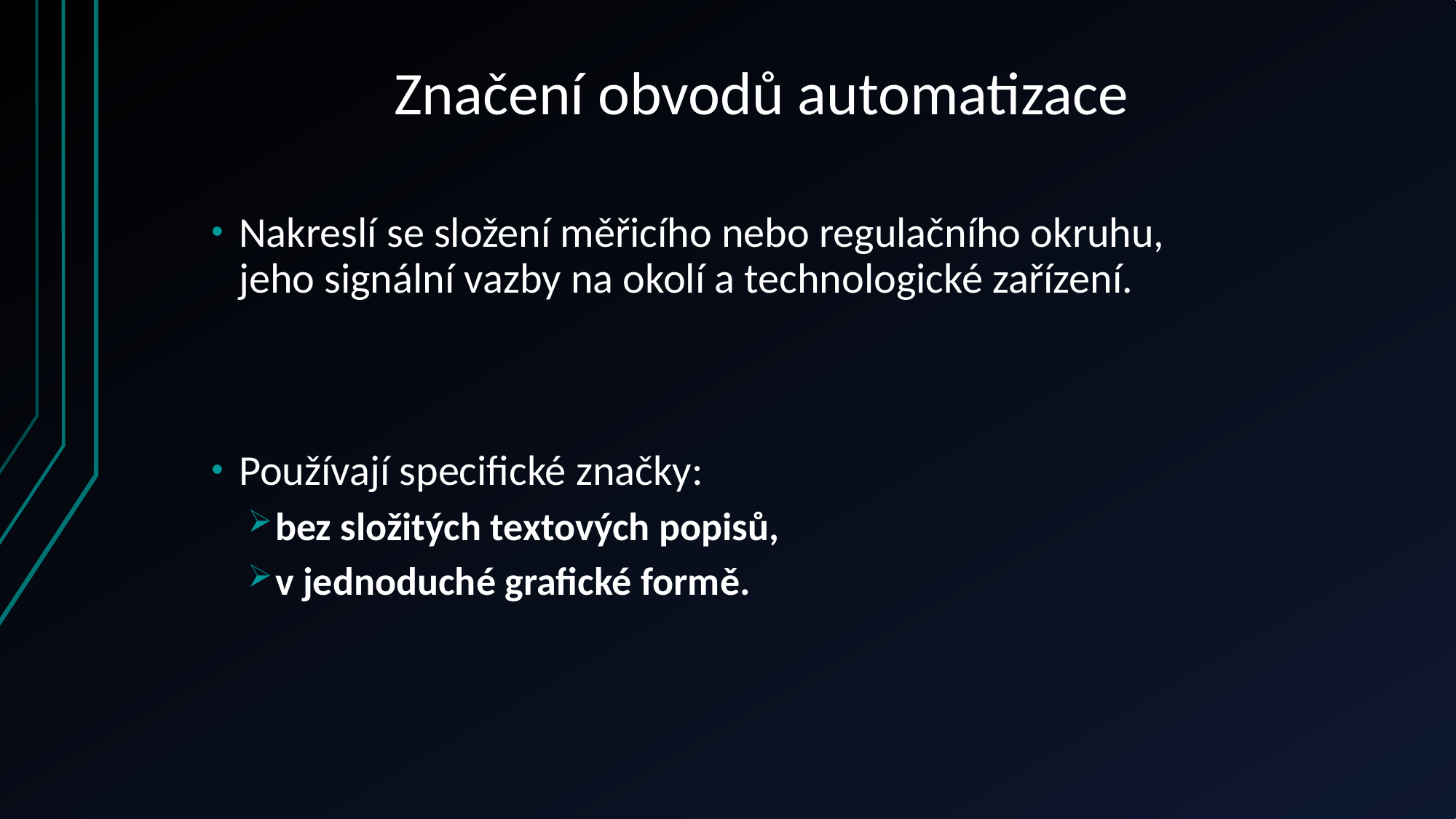

# Značení obvodů automatizace
Nakreslí se složení měřicího nebo regulačního okruhu, jeho signální vazby na okolí a technologické zařízení.

Používají specifické značky:
bez složitých textových popisů,
v jednoduché grafické formě.